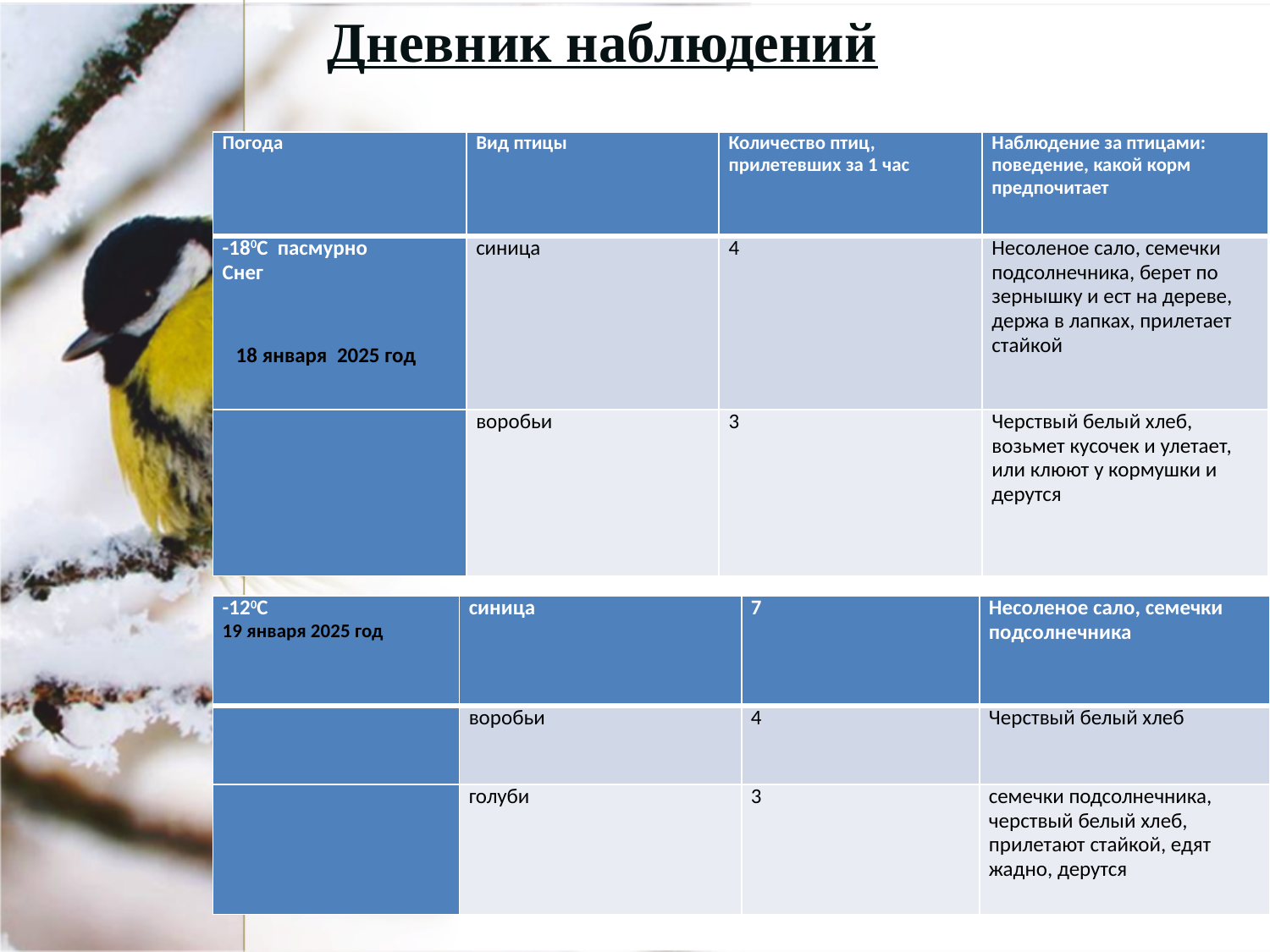

Дневник наблюдений
| Погода | Вид птицы | Количество птиц, прилетевших за 1 час | Наблюдение за птицами: поведение, какой корм предпочитает |
| --- | --- | --- | --- |
| -180С пасмурно Снег | синица | 4 | Несоленое сало, семечки подсолнечника, берет по зернышку и ест на дереве, держа в лапках, прилетает стайкой |
|  | воробьи | 3 | Черствый белый хлеб, возьмет кусочек и улетает, или клюют у кормушки и дерутся |

  18 января  2025 год
| -120С 19 января 2025 год | синица | 7 | Несоленое сало, семечки подсолнечника |
| --- | --- | --- | --- |
|  | воробьи | 4 | Черствый белый хлеб |
|  | голуби | 3 | семечки подсолнечника, черствый белый хлеб, прилетают стайкой, едят жадно, дерутся |